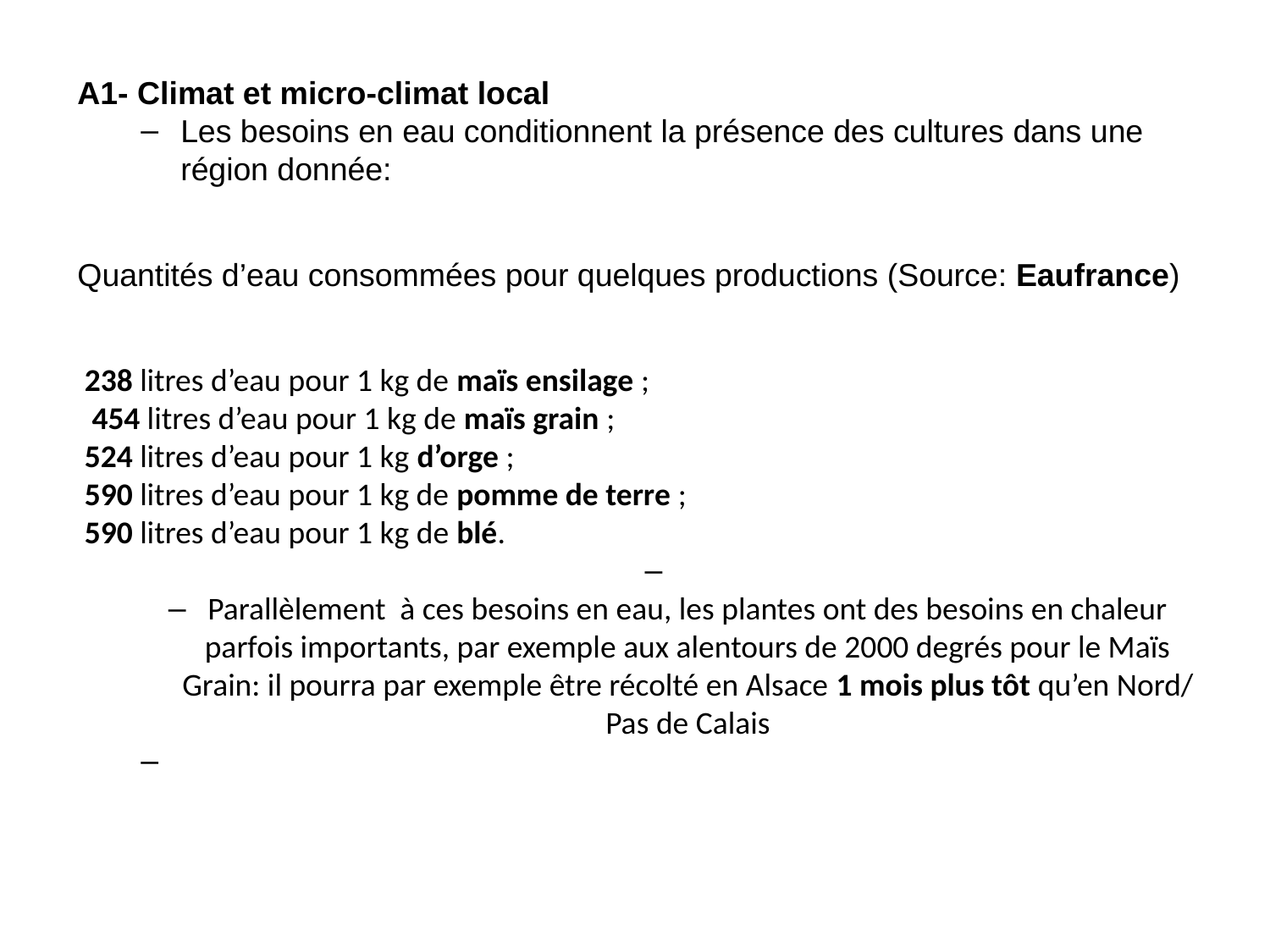

A1- Climat et micro-climat local
Les besoins en eau conditionnent la présence des cultures dans une région donnée:

Quantités d’eau consommées pour quelques productions (Source: Eaufrance)

 238 litres d’eau pour 1 kg de maïs ensilage ;
  454 litres d’eau pour 1 kg de maïs grain ;
 524 litres d’eau pour 1 kg d’orge ;
 590 litres d’eau pour 1 kg de pomme de terre ;
 590 litres d’eau pour 1 kg de blé.

Parallèlement  à ces besoins en eau, les plantes ont des besoins en chaleur parfois importants, par exemple aux alentours de 2000 degrés pour le Maïs Grain: il pourra par exemple être récolté en Alsace 1 mois plus tôt qu’en Nord/ Pas de Calais